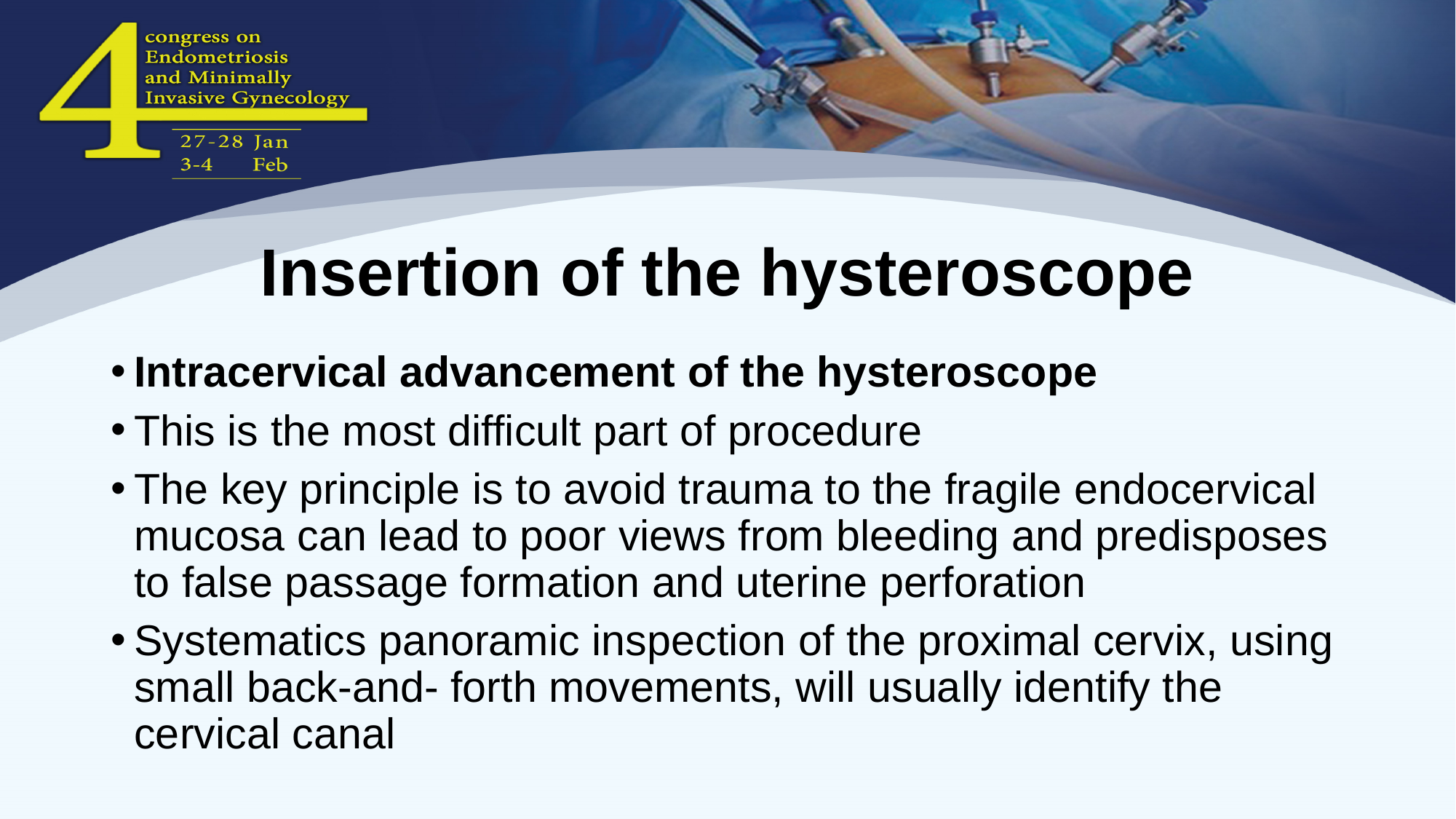

# Insertion of the hysteroscope
Intracervical advancement of the hysteroscope
This is the most difficult part of procedure
The key principle is to avoid trauma to the fragile endocervical mucosa can lead to poor views from bleeding and predisposes to false passage formation and uterine perforation
Systematics panoramic inspection of the proximal cervix, using small back-and- forth movements, will usually identify the cervical canal